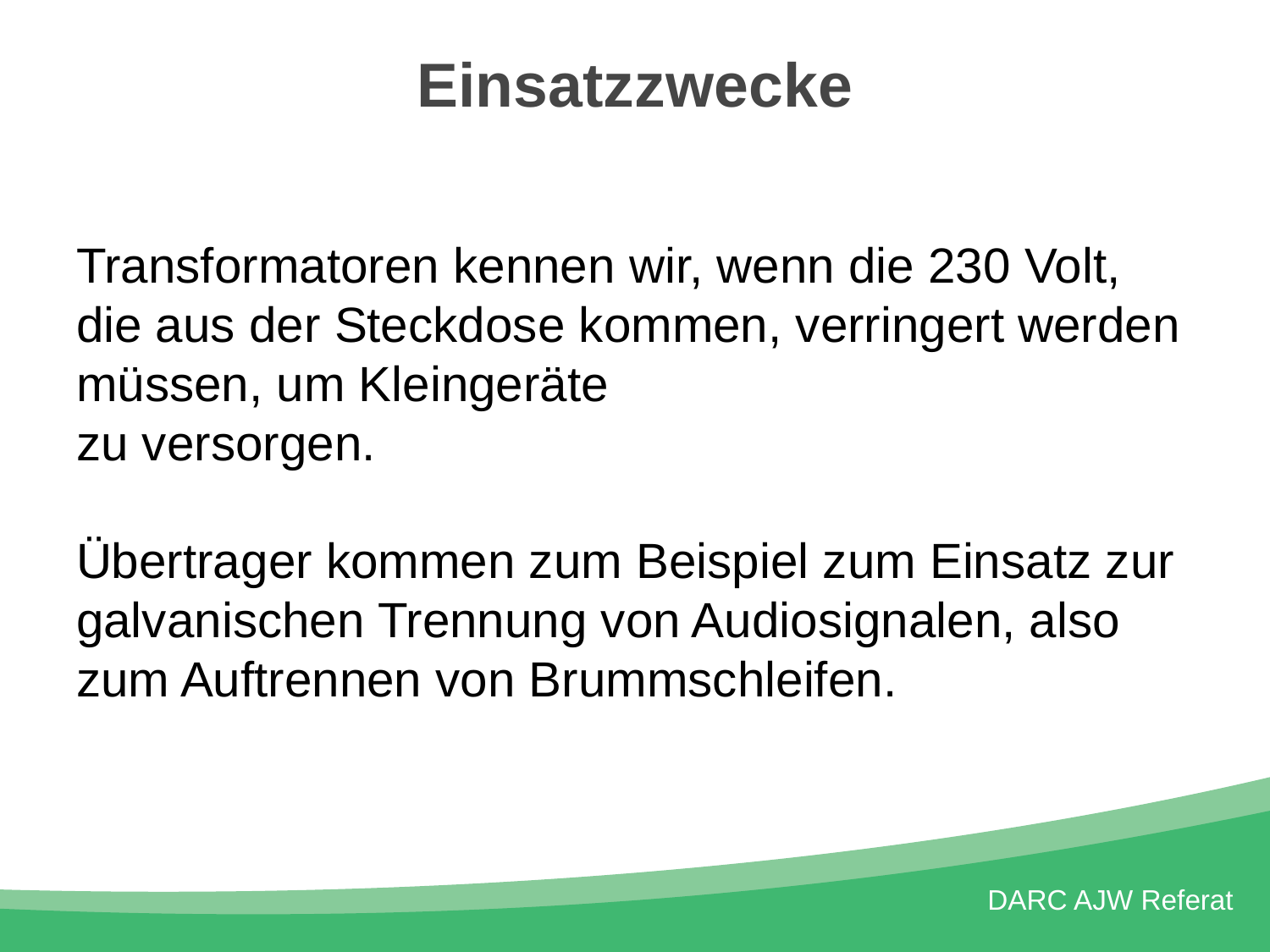

# Einsatzzwecke

Transformatoren kennen wir, wenn die 230 Volt, die aus der Steckdose kommen, verringert werden müssen, um Kleingeräte
zu versorgen.
Übertrager kommen zum Beispiel zum Einsatz zur galvanischen Trennung von Audiosignalen, also zum Auftrennen von Brummschleifen.